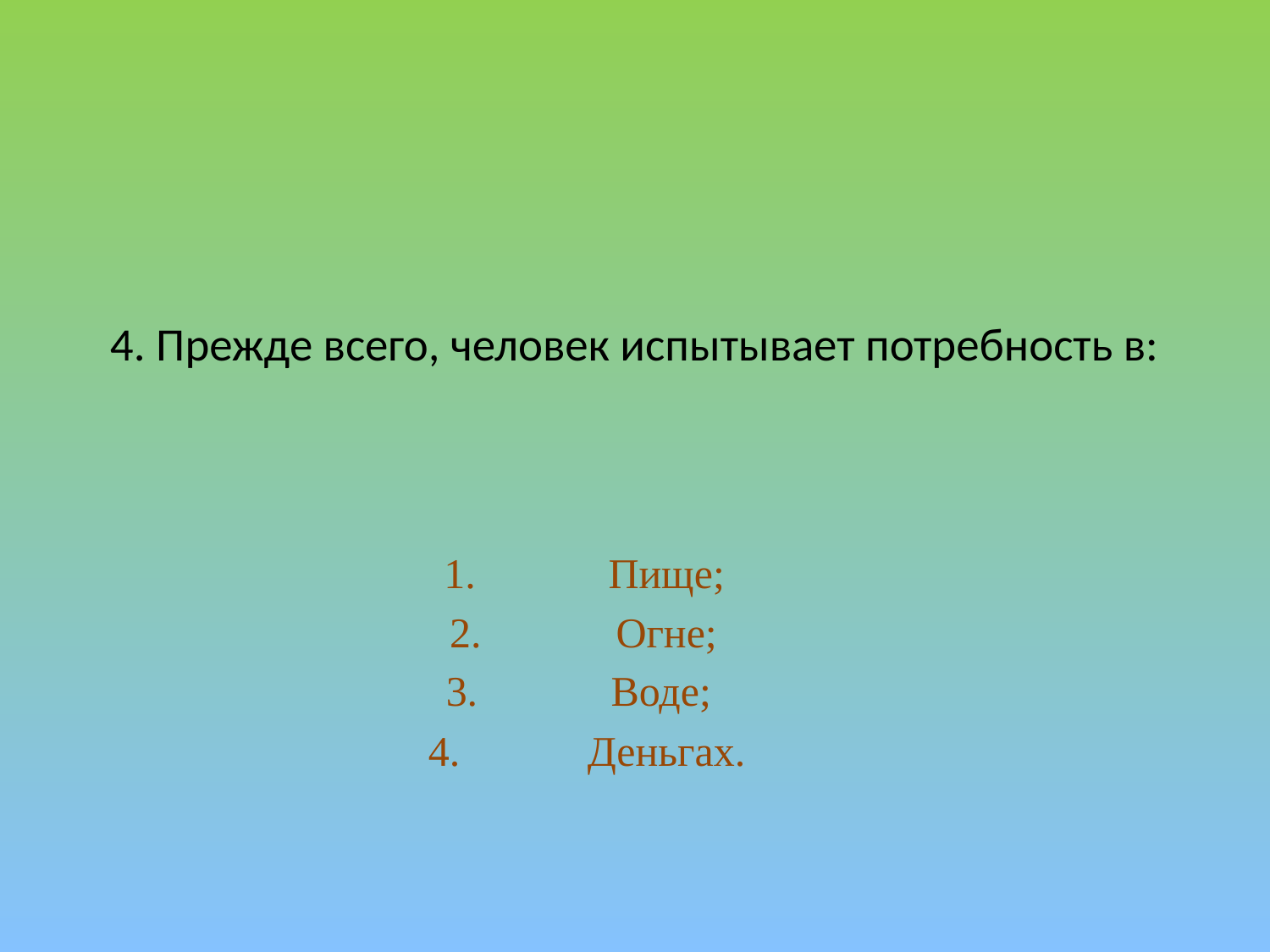

# 4. Прежде всего, человек испытывает потребность в:
Пище;
Огне;
Воде;
Деньгах.